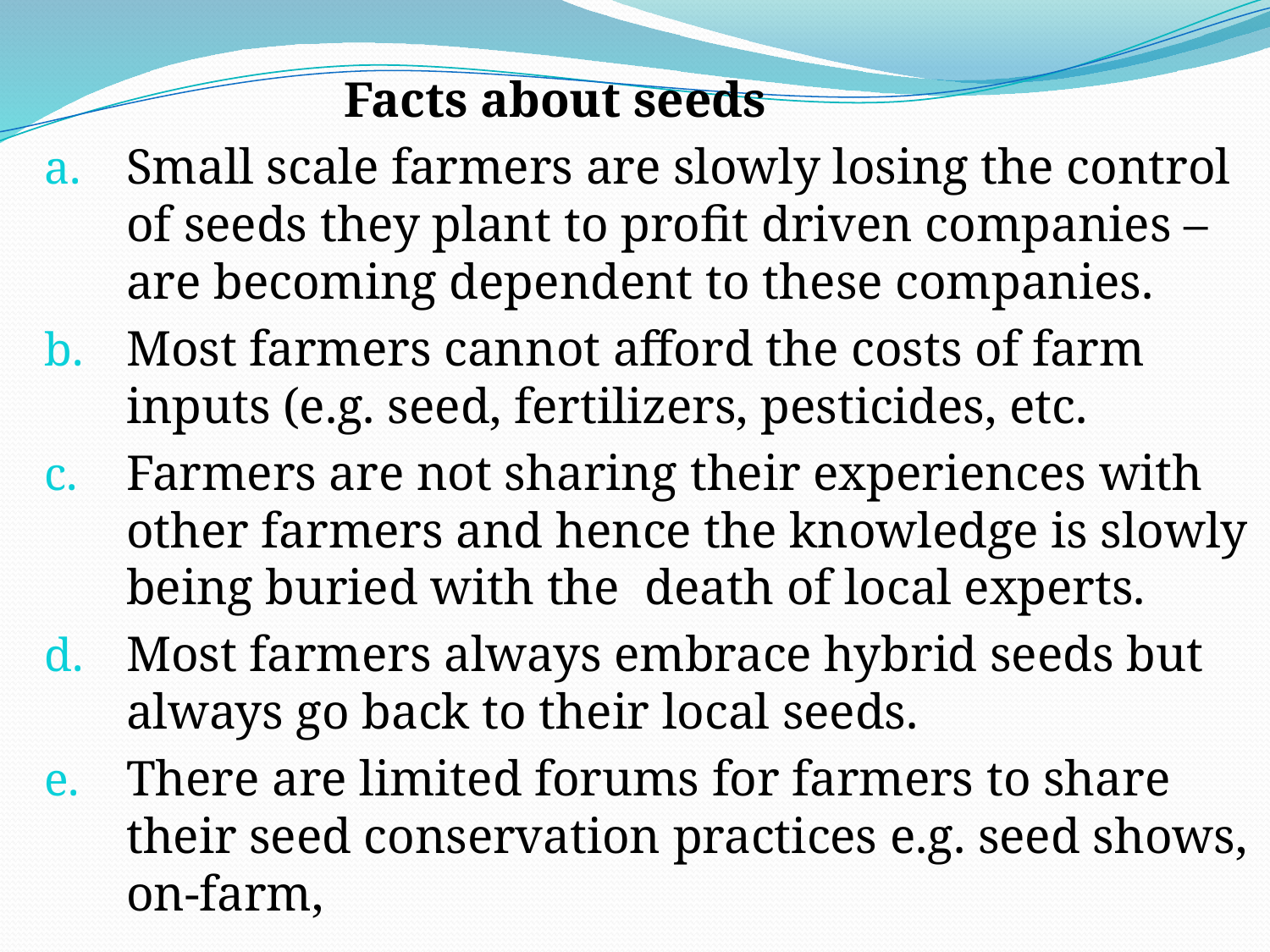

Facts about seeds
Small scale farmers are slowly losing the control of seeds they plant to profit driven companies – are becoming dependent to these companies.
Most farmers cannot afford the costs of farm inputs (e.g. seed, fertilizers, pesticides, etc.
Farmers are not sharing their experiences with other farmers and hence the knowledge is slowly being buried with the  death of local experts.
Most farmers always embrace hybrid seeds but always go back to their local seeds.
There are limited forums for farmers to share their seed conservation practices e.g. seed shows, on-farm,